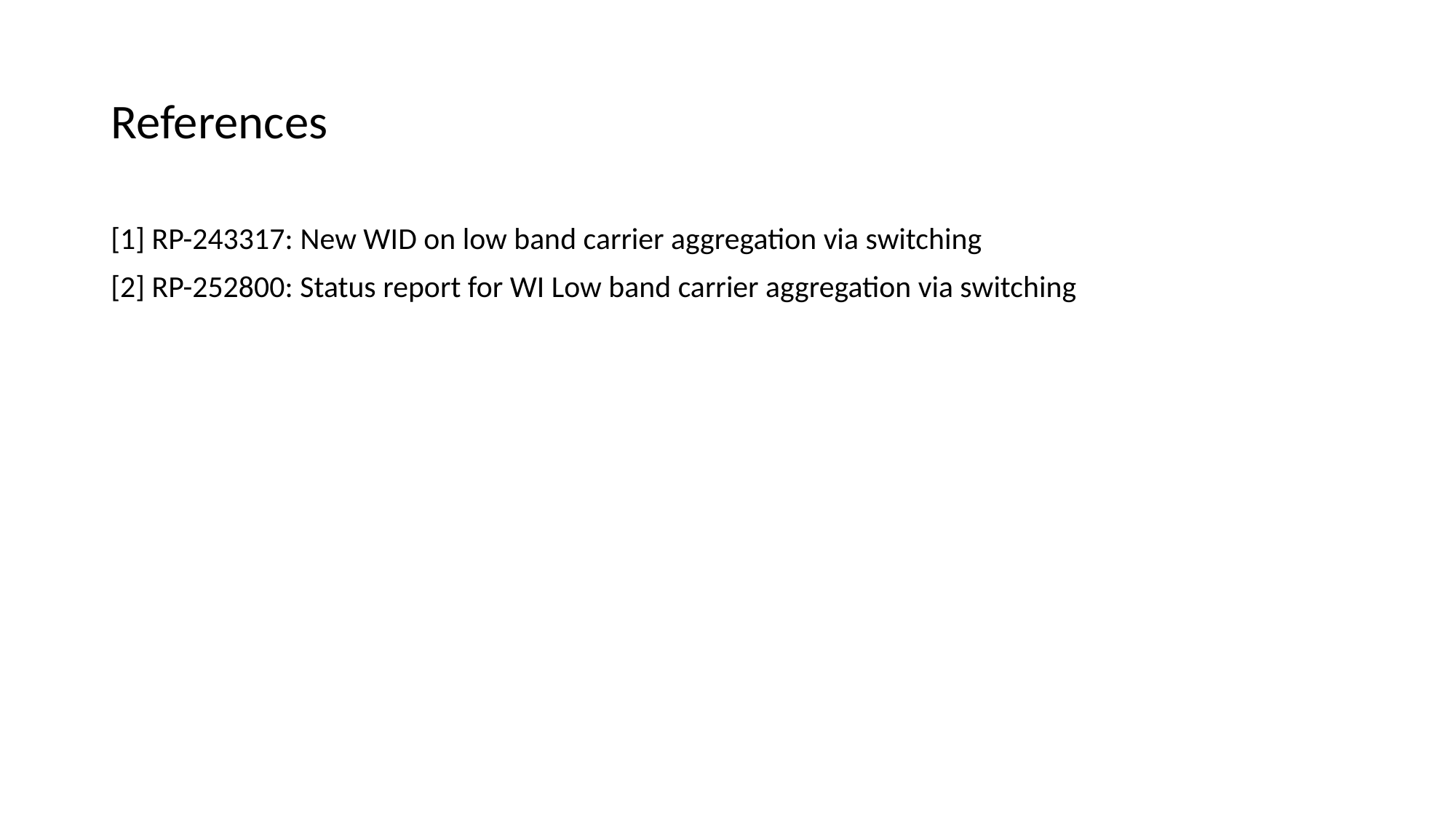

# References
[1] RP-243317: New WID on low band carrier aggregation via switching
[2] RP-252800: Status report for WI Low band carrier aggregation via switching